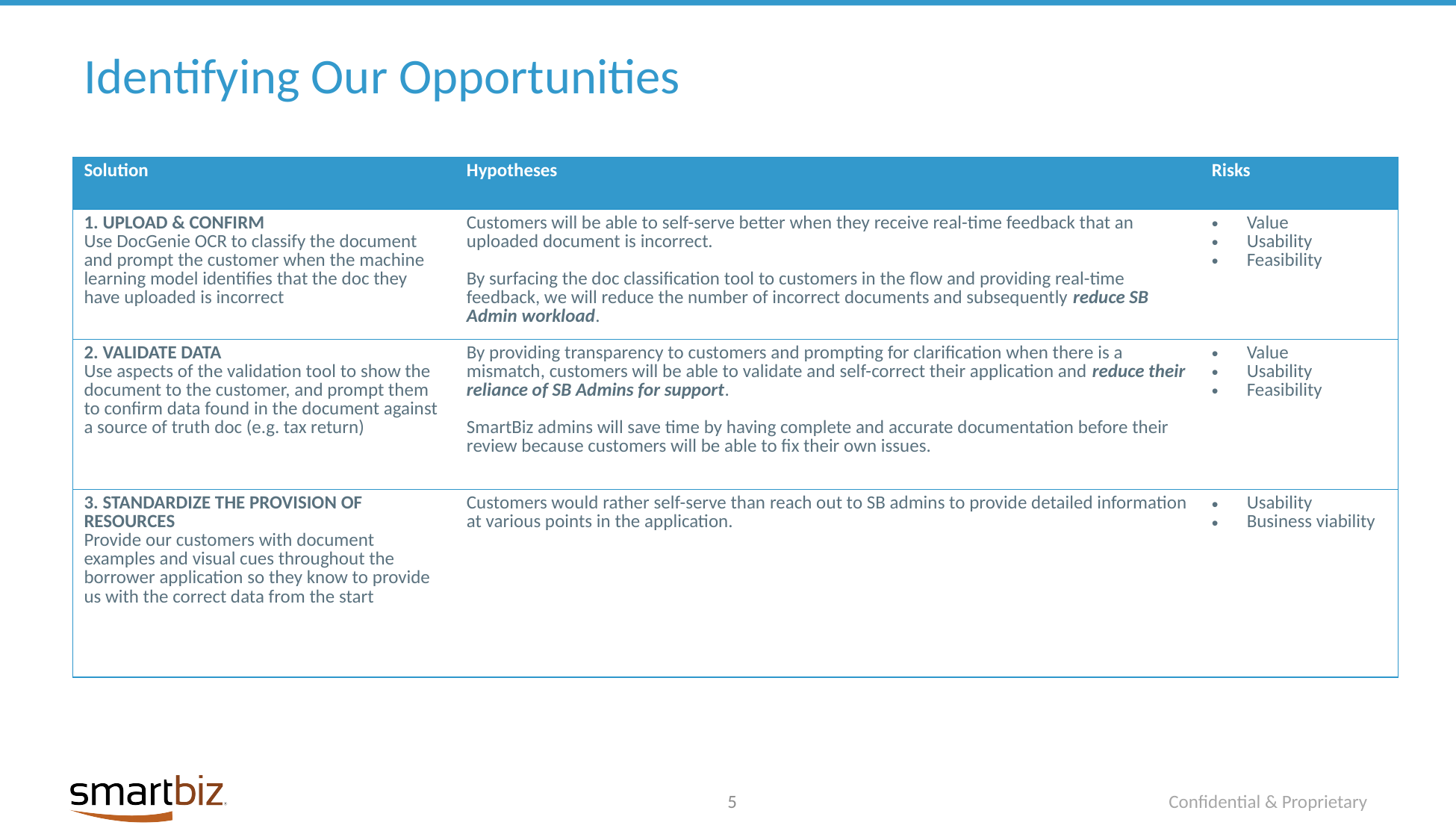

Identifying Our Opportunities
| Solution | Hypotheses | Risks |
| --- | --- | --- |
| 1. UPLOAD & CONFIRM Use DocGenie OCR to classify the document and prompt the customer when the machine learning model identifies that the doc they have uploaded is incorrect | Customers will be able to self-serve better when they receive real-time feedback that an uploaded document is incorrect. By surfacing the doc classification tool to customers in the flow and providing real-time feedback, we will reduce the number of incorrect documents and subsequently reduce SB Admin workload. | Value Usability Feasibility |
| 2. VALIDATE DATA Use aspects of the validation tool to show the document to the customer, and prompt them to confirm data found in the document against a source of truth doc (e.g. tax return) | By providing transparency to customers and prompting for clarification when there is a mismatch, customers will be able to validate and self-correct their application and reduce their reliance of SB Admins for support. SmartBiz admins will save time by having complete and accurate documentation before their review because customers will be able to fix their own issues. | Value Usability Feasibility |
| 3. STANDARDIZE THE PROVISION OF RESOURCES Provide our customers with document examples and visual cues throughout the borrower application so they know to provide us with the correct data from the start | Customers would rather self-serve than reach out to SB admins to provide detailed information at various points in the application. | Usability Business viability |
5
Confidential & Proprietary